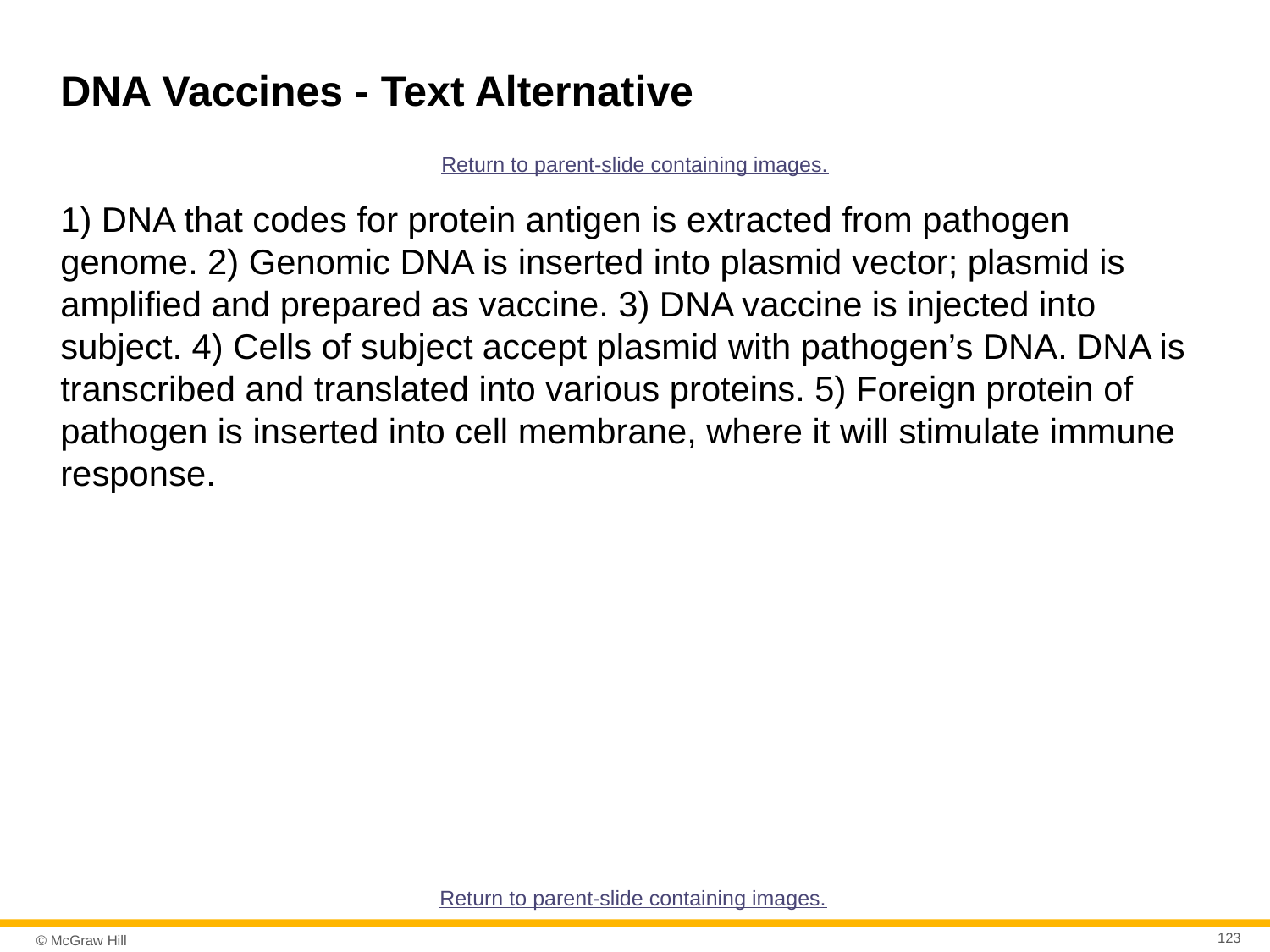

# DNA Vaccines - Text Alternative
Return to parent-slide containing images.
1) DNA that codes for protein antigen is extracted from pathogen genome. 2) Genomic DNA is inserted into plasmid vector; plasmid is amplified and prepared as vaccine. 3) DNA vaccine is injected into subject. 4) Cells of subject accept plasmid with pathogen’s DNA. DNA is transcribed and translated into various proteins. 5) Foreign protein of pathogen is inserted into cell membrane, where it will stimulate immune response.
Return to parent-slide containing images.